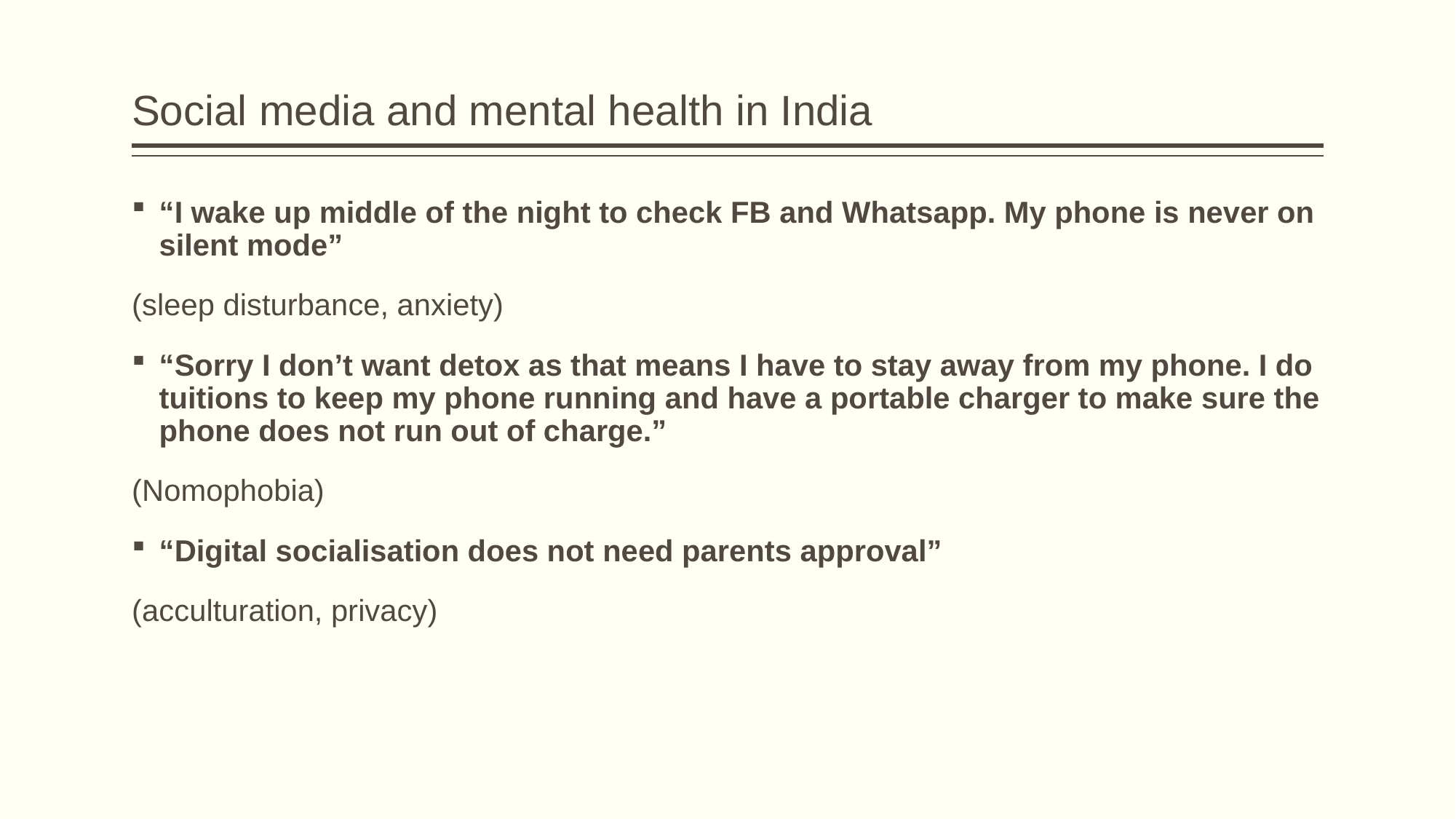

# Social media and mental health in India
“I wake up middle of the night to check FB and Whatsapp. My phone is never on silent mode”
(sleep disturbance, anxiety)
“Sorry I don’t want detox as that means I have to stay away from my phone. I do tuitions to keep my phone running and have a portable charger to make sure the phone does not run out of charge.”
(Nomophobia)
“Digital socialisation does not need parents approval”
(acculturation, privacy)